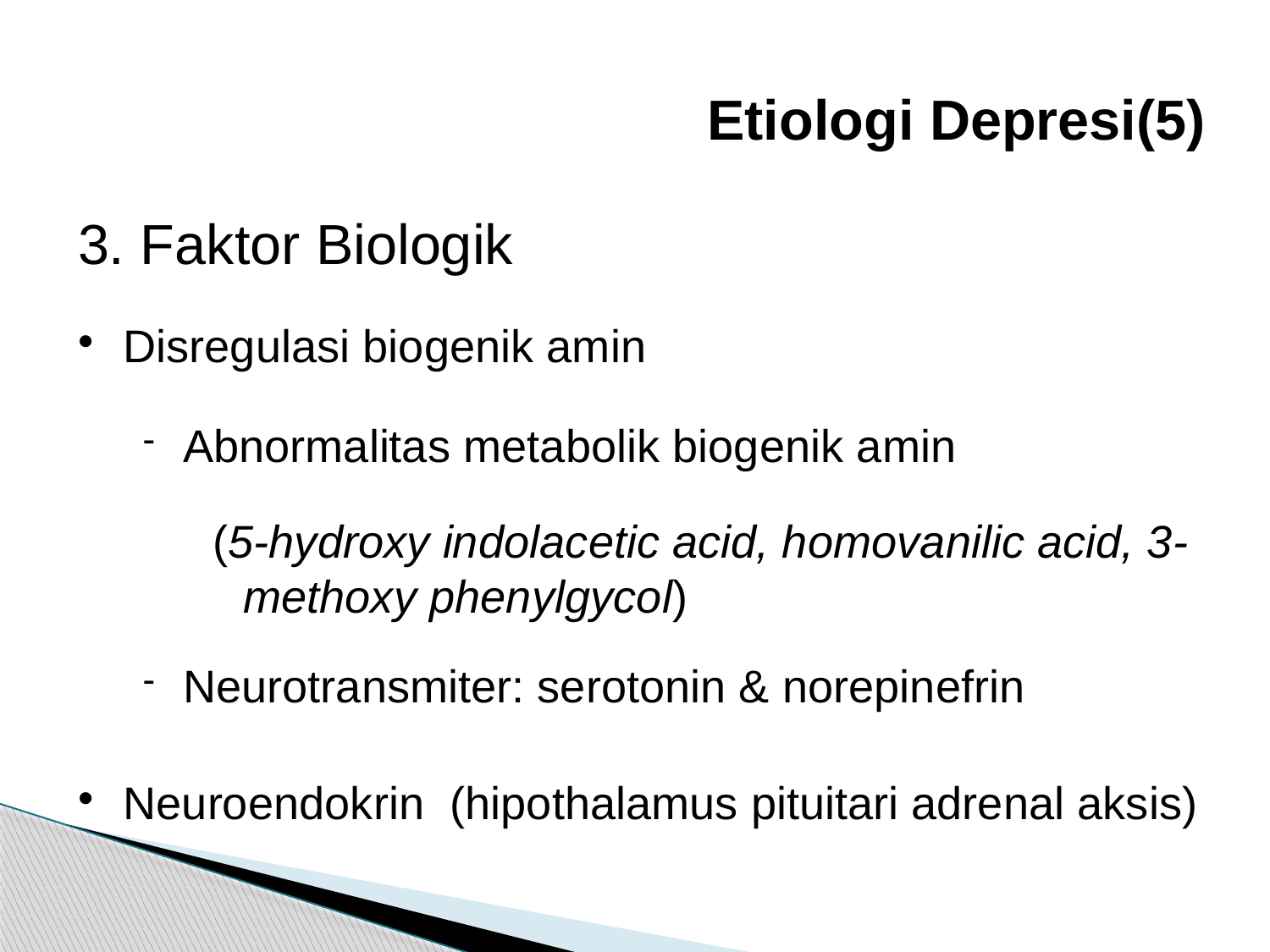

# Etiologi Depresi(5)‏
3. Faktor Biologik
Disregulasi biogenik amin
Abnormalitas metabolik biogenik amin
(5-hydroxy indolacetic acid, homovanilic acid, 3-methoxy phenylgycol)‏
Neurotransmiter: serotonin & norepinefrin
Neuroendokrin  (hipothalamus pituitari adrenal aksis)‏